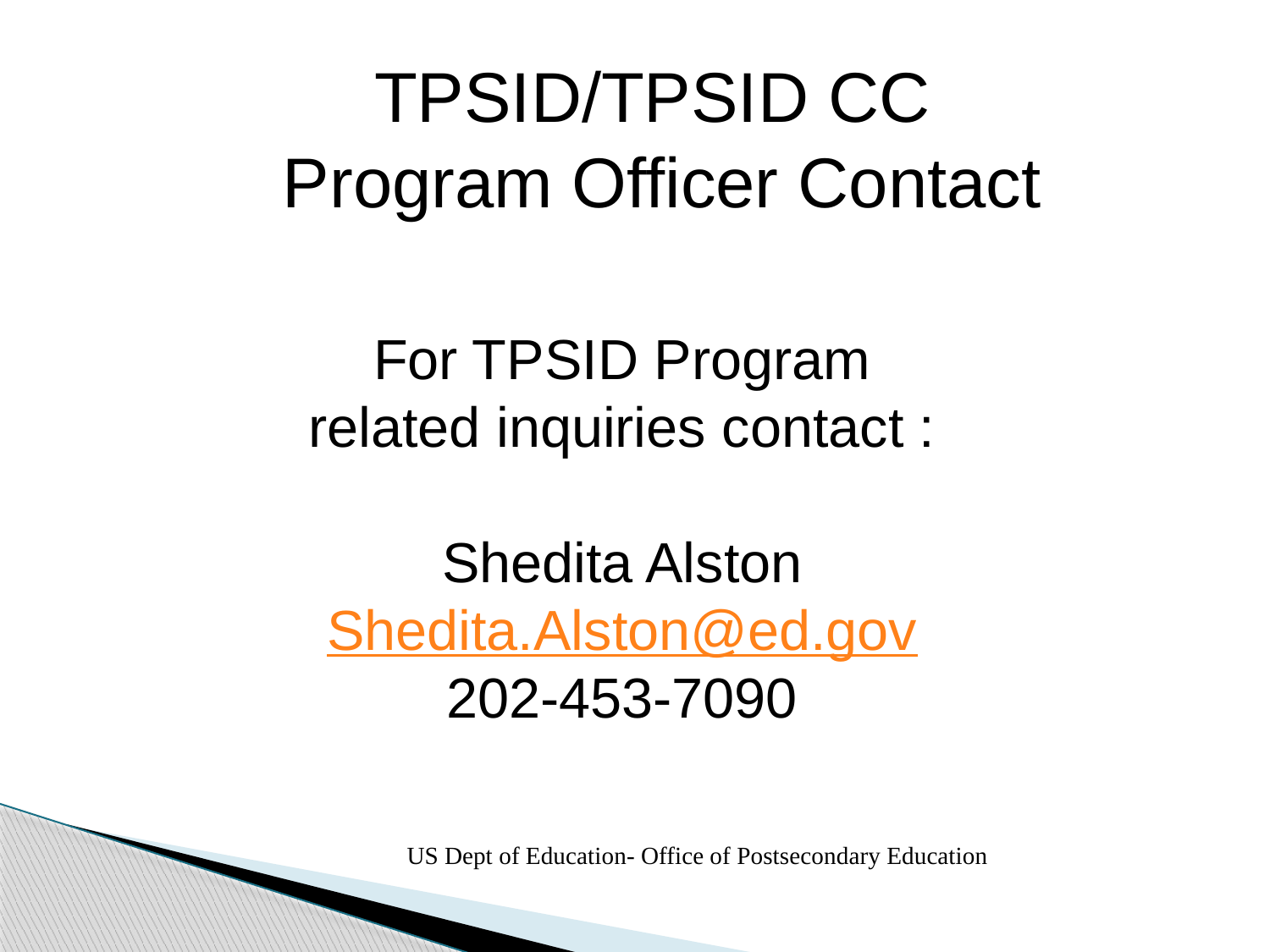

TPSID/TPSID CC
Program Officer Contact

For TPSID Program
related inquiries contact :

Shedita Alston
Shedita.Alston@ed.gov
202-453-7090

US Dept of Education- Office of Postsecondary Education